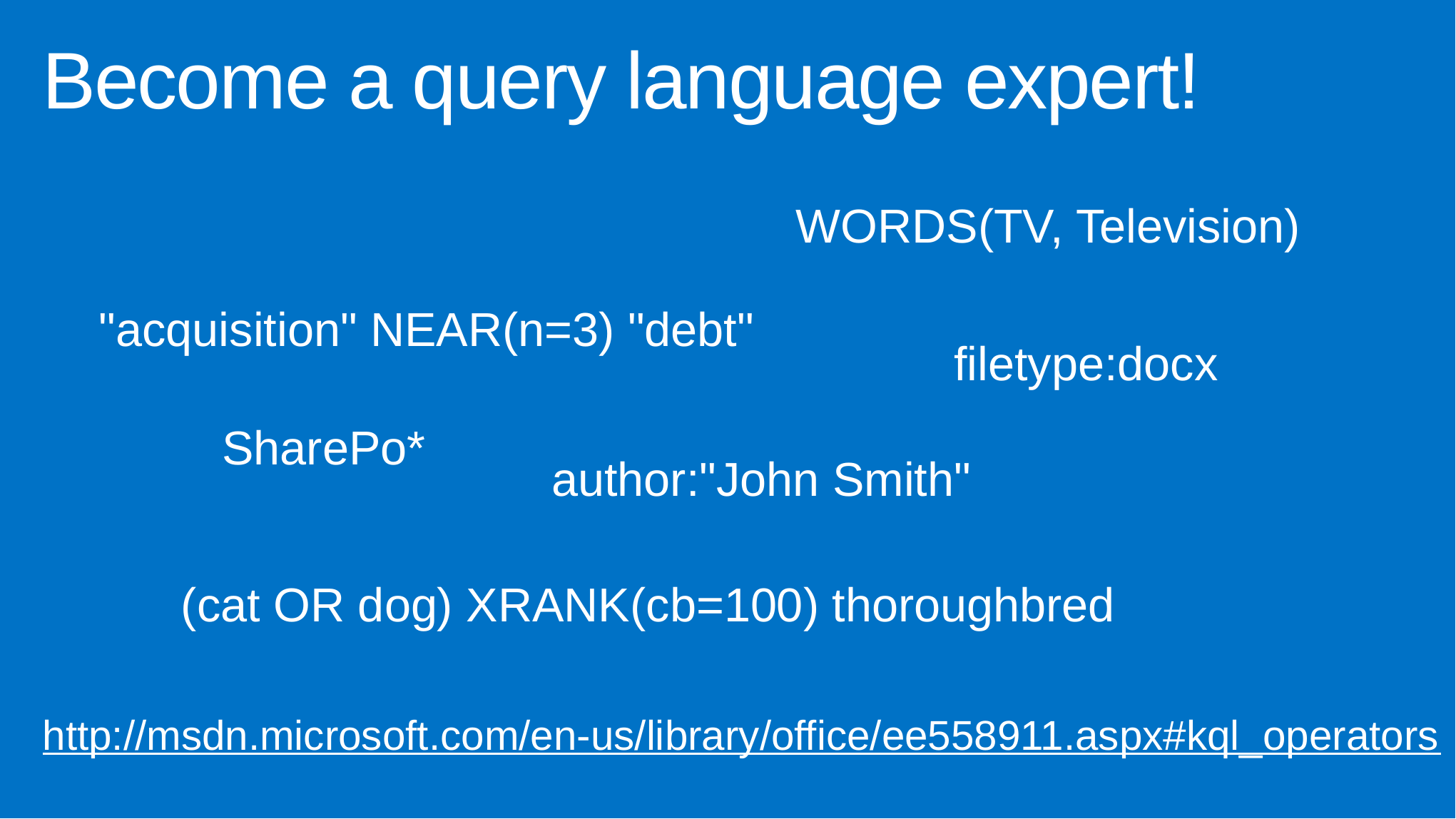

Become a query language expert!

WORDS(TV, Television)
"acquisition" NEAR(n=3) "debt"
filetype:docx
SharePo*
author:"John Smith"
(cat OR dog) XRANK(cb=100) thoroughbred
http://msdn.microsoft.com/en-us/library/office/ee558911.aspx#kql_operators